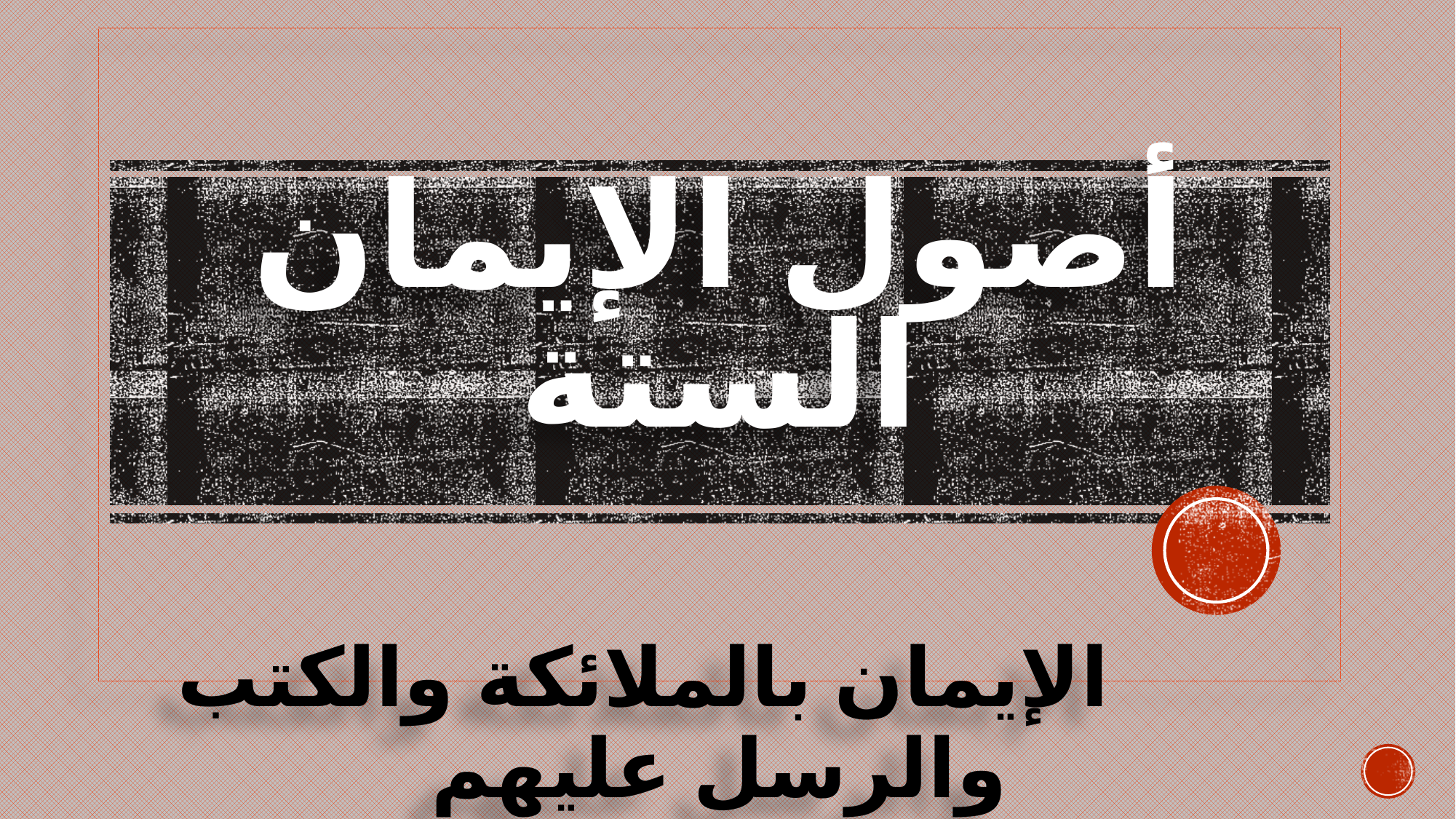

# أصول الإيمان الستة الإيمان بالملائكة والكتب والرسل عليهم